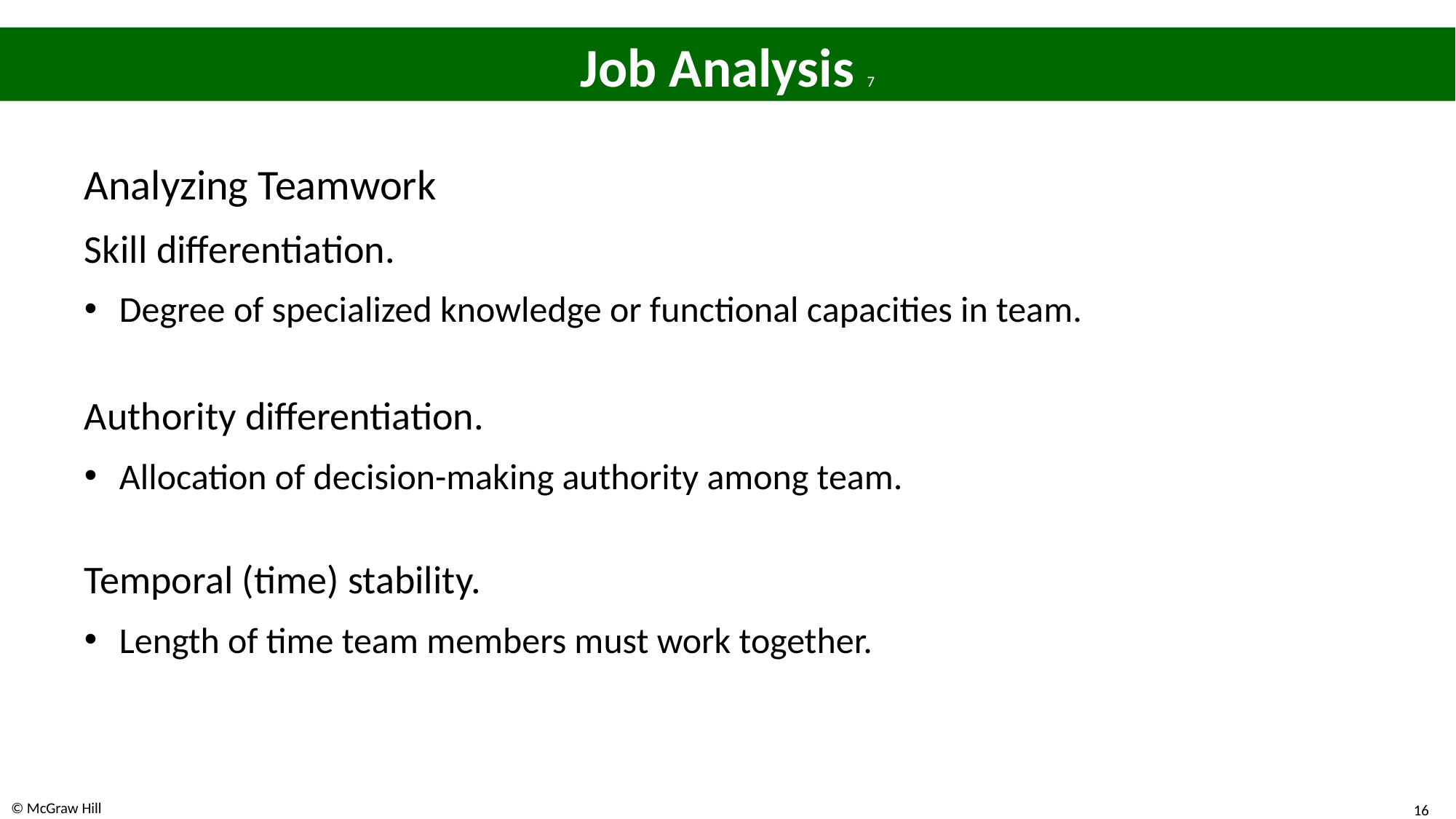

# Job Analysis 7
Analyzing Teamwork
Skill differentiation.
Degree of specialized knowledge or functional capacities in team.
Authority differentiation.
Allocation of decision-making authority among team.
Temporal (time) stability.
Length of time team members must work together.